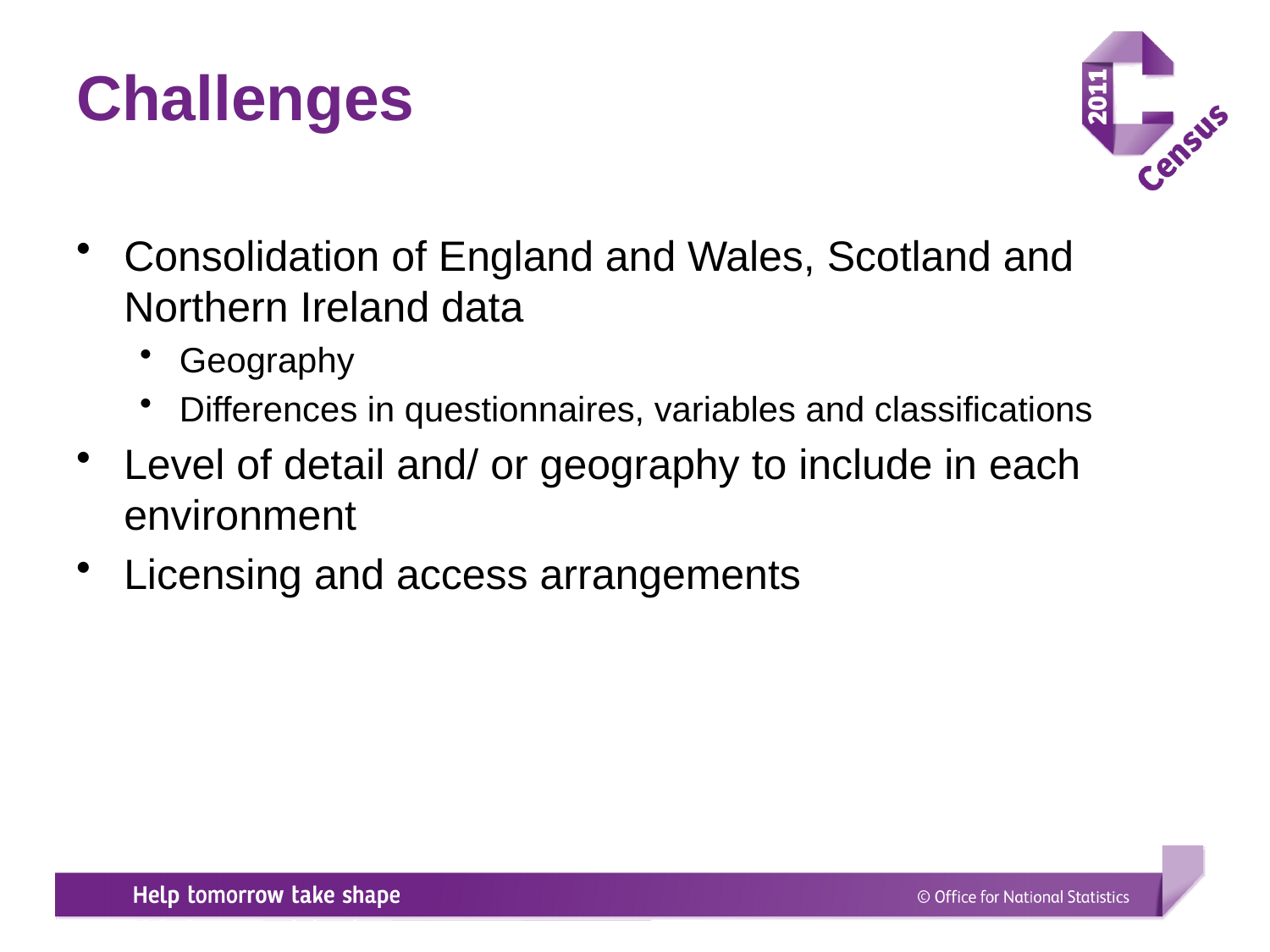

# Challenges
Consolidation of England and Wales, Scotland and Northern Ireland data
Geography
Differences in questionnaires, variables and classifications
Level of detail and/ or geography to include in each environment
Licensing and access arrangements